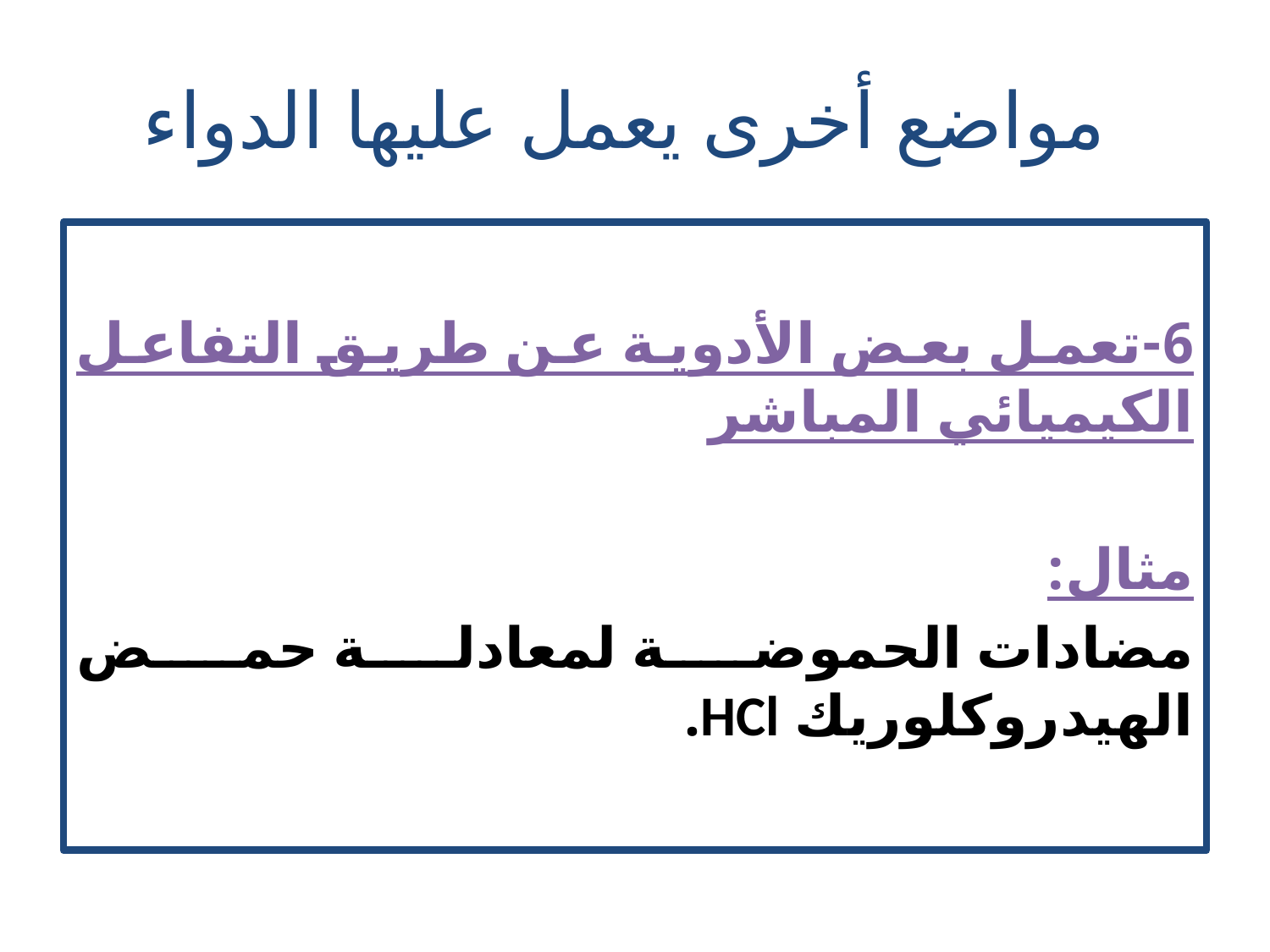

# مواضع أخرى يعمل عليها الدواء

6-تعمل بعض الأدوية عن طريق التفاعل الكيميائي المباشر

مثال:
مضادات الحموضة لمعادلة حمض الهيدروكلوريك HCl.